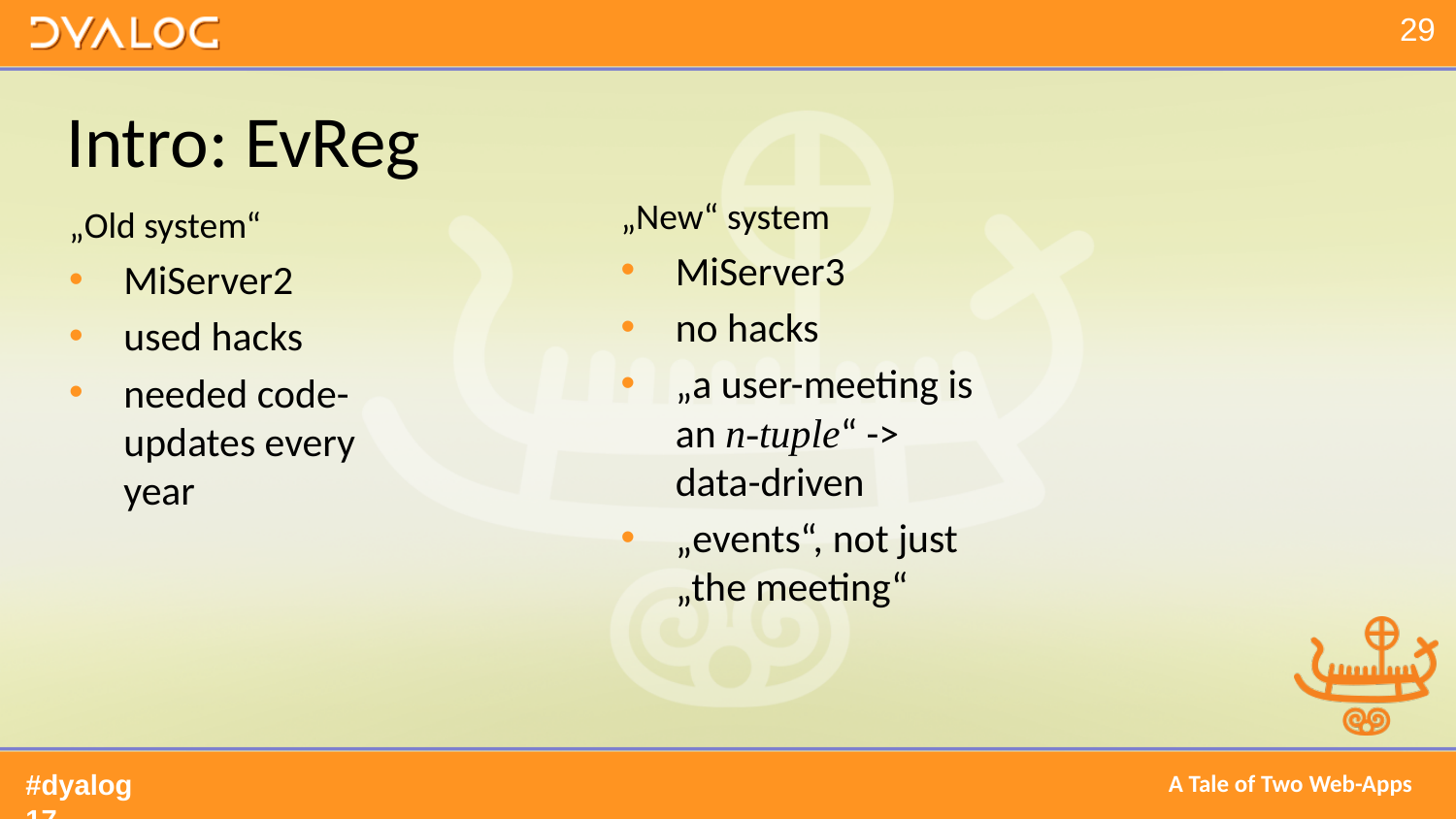

# Intro: EvReg
„New“ system
MiServer3
no hacks
„a user-meeting is an n-tuple“ -> data-driven
„events“, not just „the meeting“

„Old system“
MiServer2
used hacks
needed code-updates every year

A Tale of Two Web-Apps